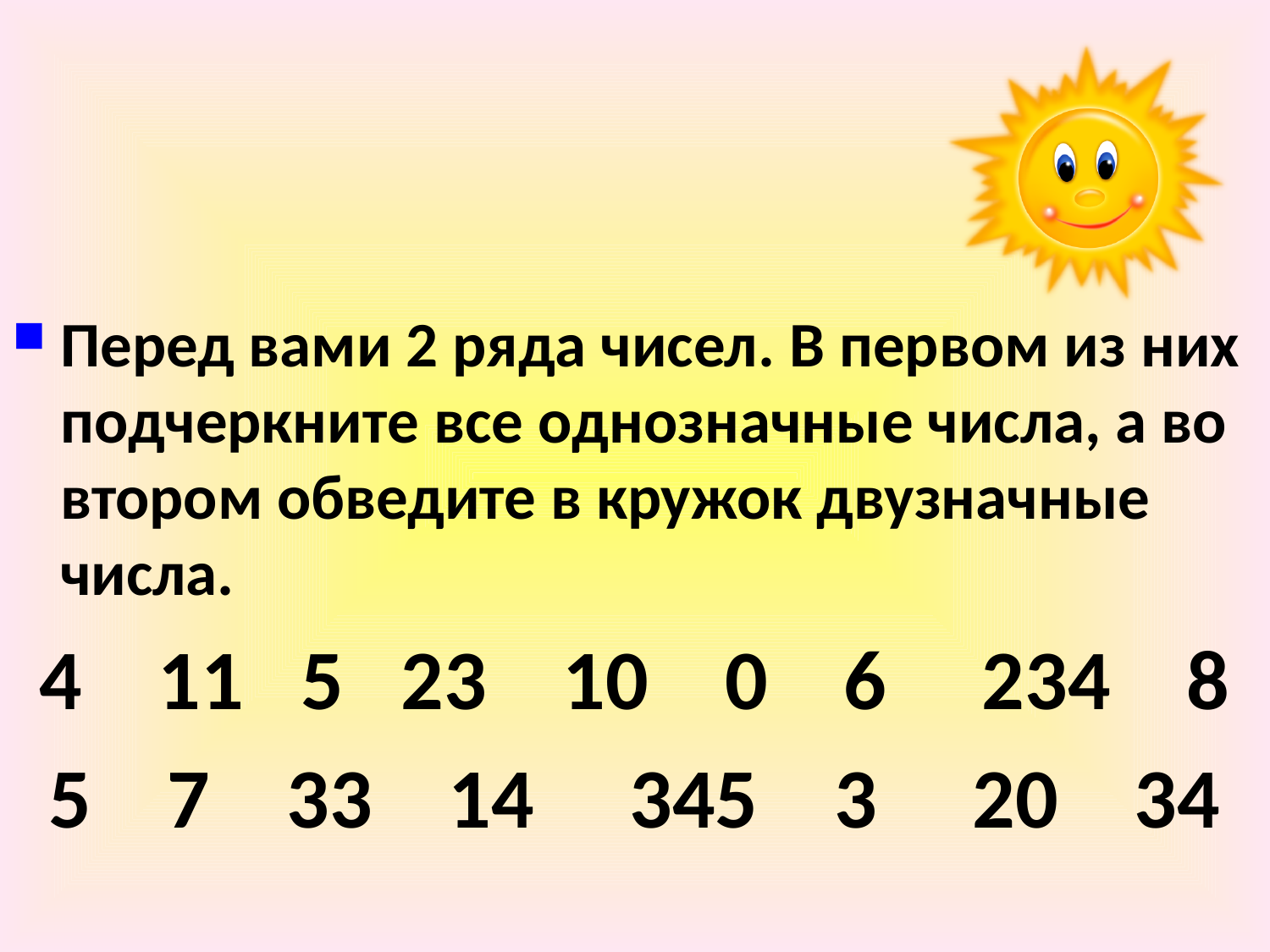

Перед вами 2 ряда чисел. В первом из них подчеркните все однозначные числа, а во втором обведите в кружок двузначные числа.
4    11   5   23    10    0    6     234    8
5    7    33    14     345    3     20    34